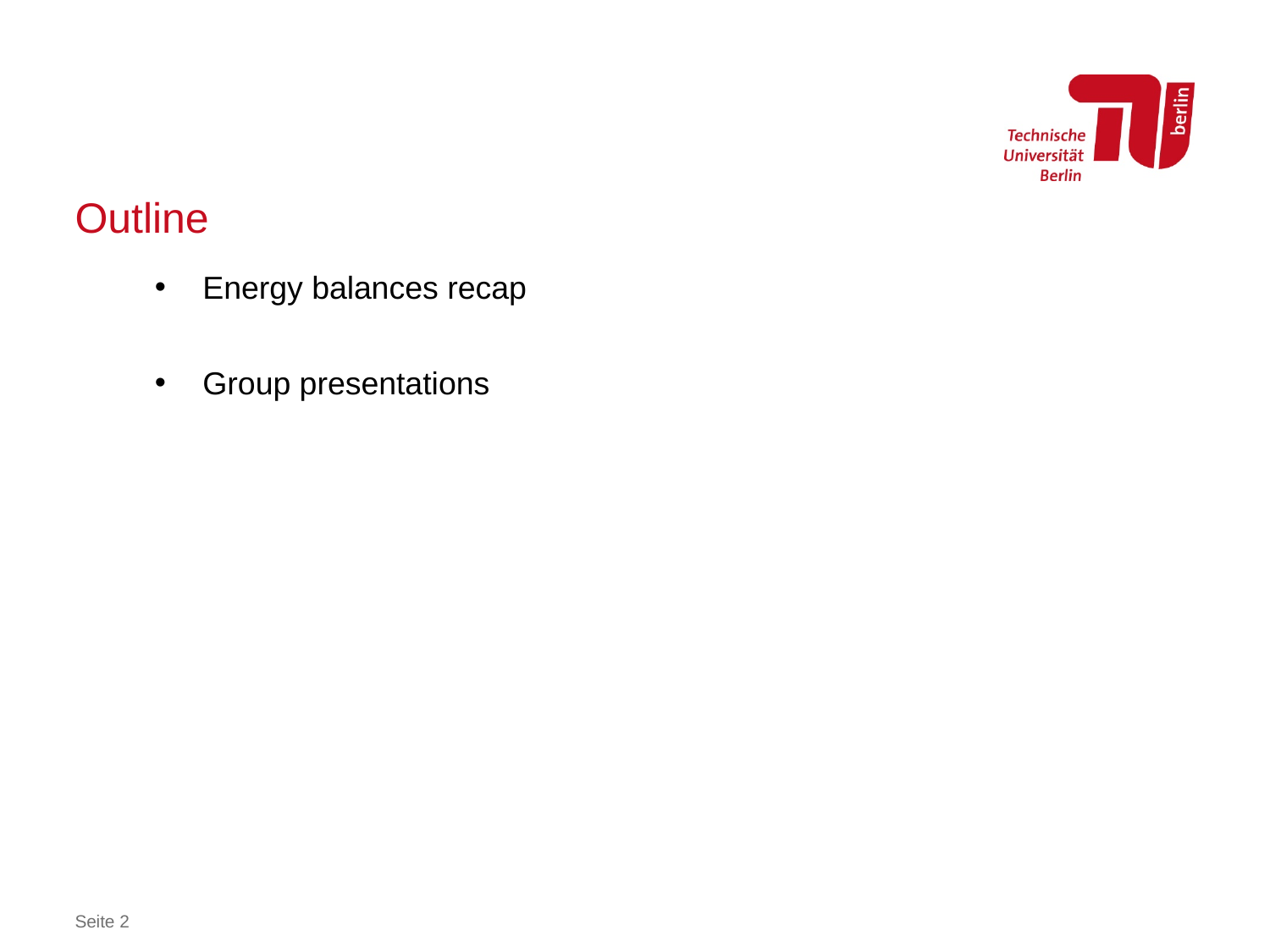

# Outline
Energy balances recap

Group presentations

Seite 2